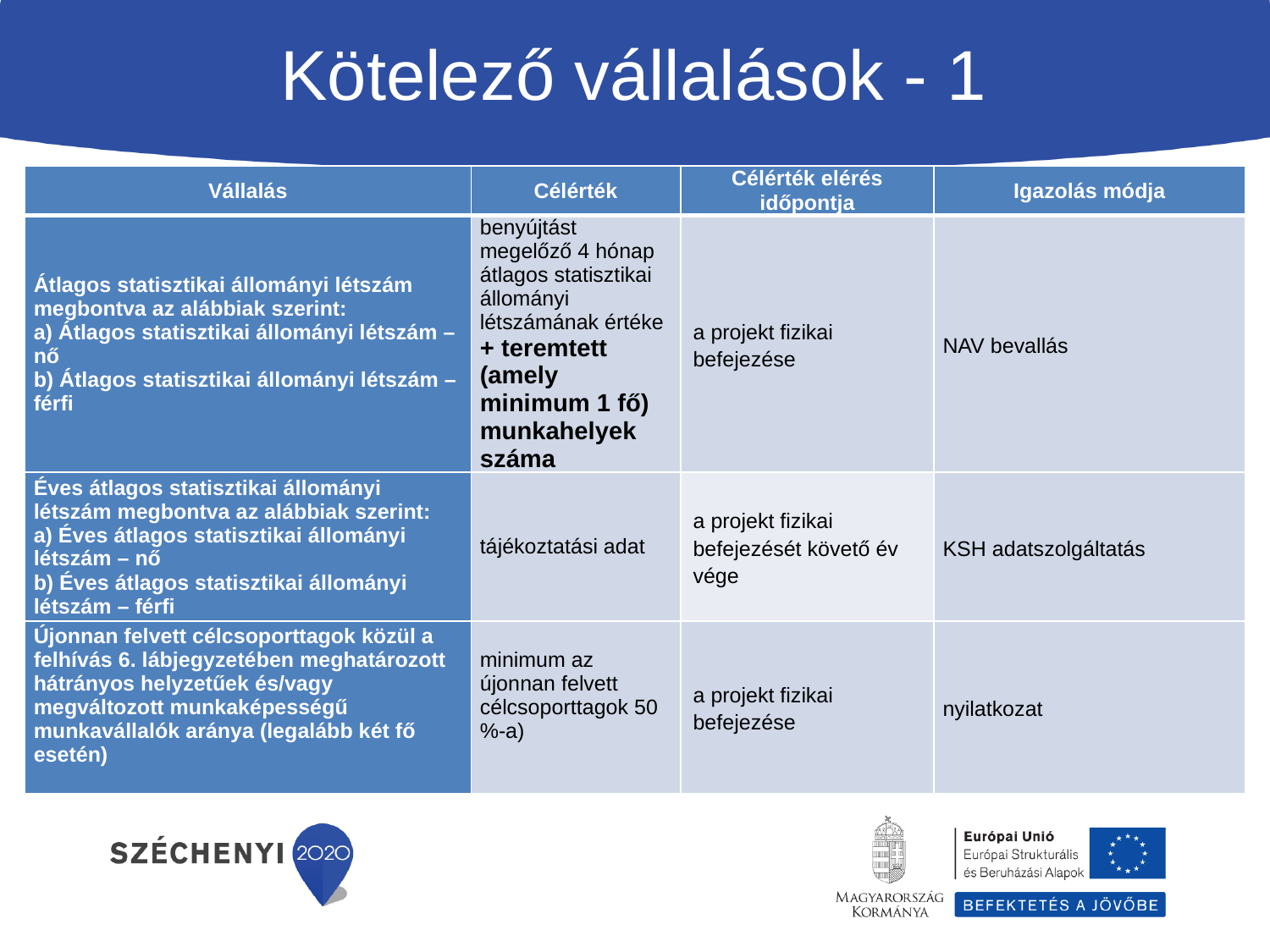

# Kötelező vállalások - 1
| Vállalás | Célérték | Célérték elérés időpontja | Igazolás módja |
| --- | --- | --- | --- |
| Átlagos statisztikai állományi létszám megbontva az alábbiak szerint: a) Átlagos statisztikai állományi létszám – nő b) Átlagos statisztikai állományi létszám – férfi | benyújtást megelőző 4 hónap átlagos statisztikai állományi létszámának értéke + teremtett (amely minimum 1 fő) munkahelyek száma | a projekt fizikai befejezése | NAV bevallás |
| Éves átlagos statisztikai állományi létszám megbontva az alábbiak szerint: a) Éves átlagos statisztikai állományi létszám – nő b) Éves átlagos statisztikai állományi létszám – férfi | tájékoztatási adat | a projekt fizikai befejezését követő év vége | KSH adatszolgáltatás |
| Újonnan felvett célcsoporttagok közül a felhívás 6. lábjegyzetében meghatározott hátrányos helyzetűek és/vagy megváltozott munkaképességű munkavállalók aránya (legalább két fő esetén) | minimum az újonnan felvett célcsoporttagok 50 %-a) | a projekt fizikai befejezése | nyilatkozat |